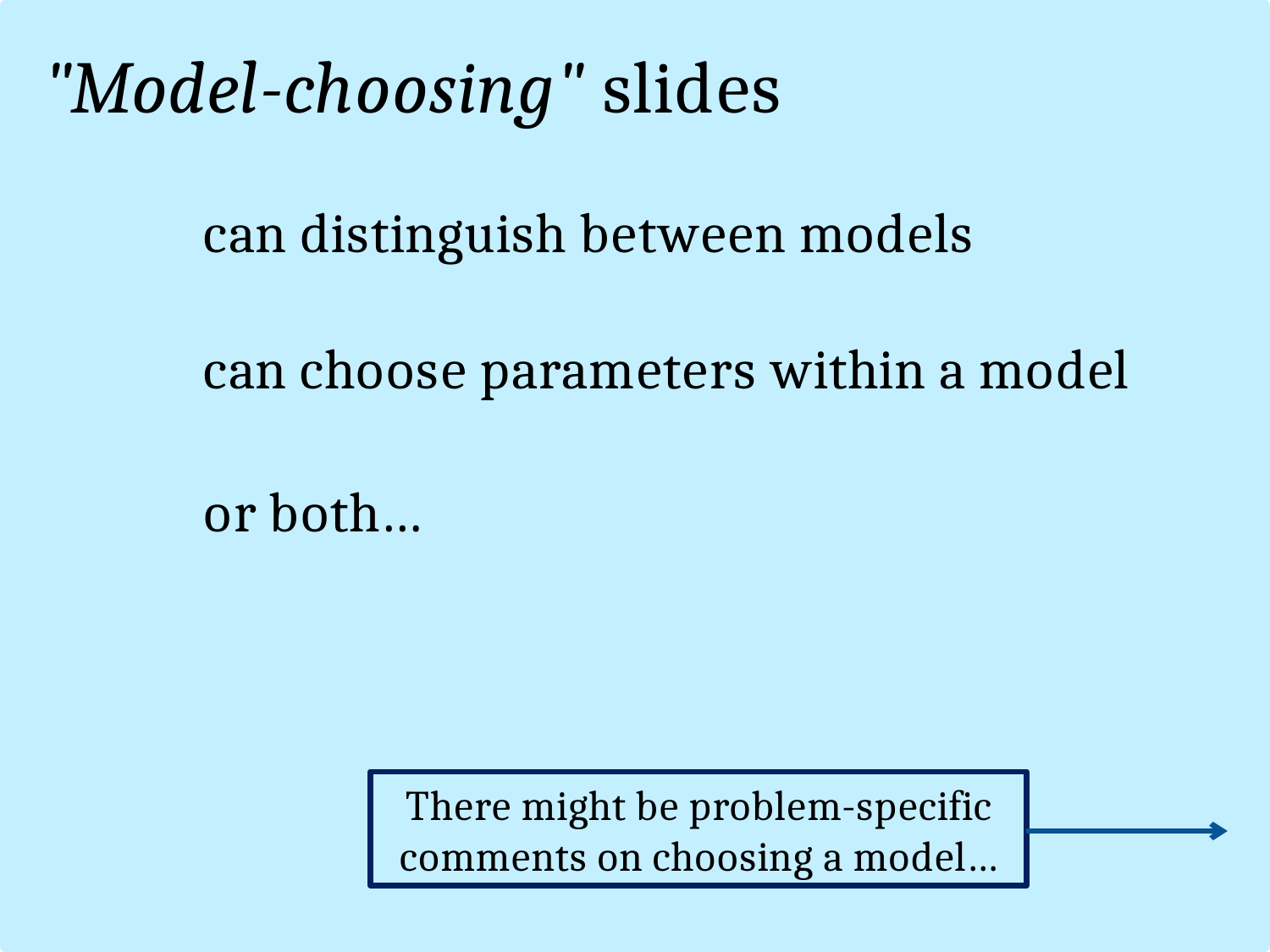

"Model-choosing" slides
can distinguish between models
can choose parameters within a model
or both…
There might be problem-specific comments on choosing a model…